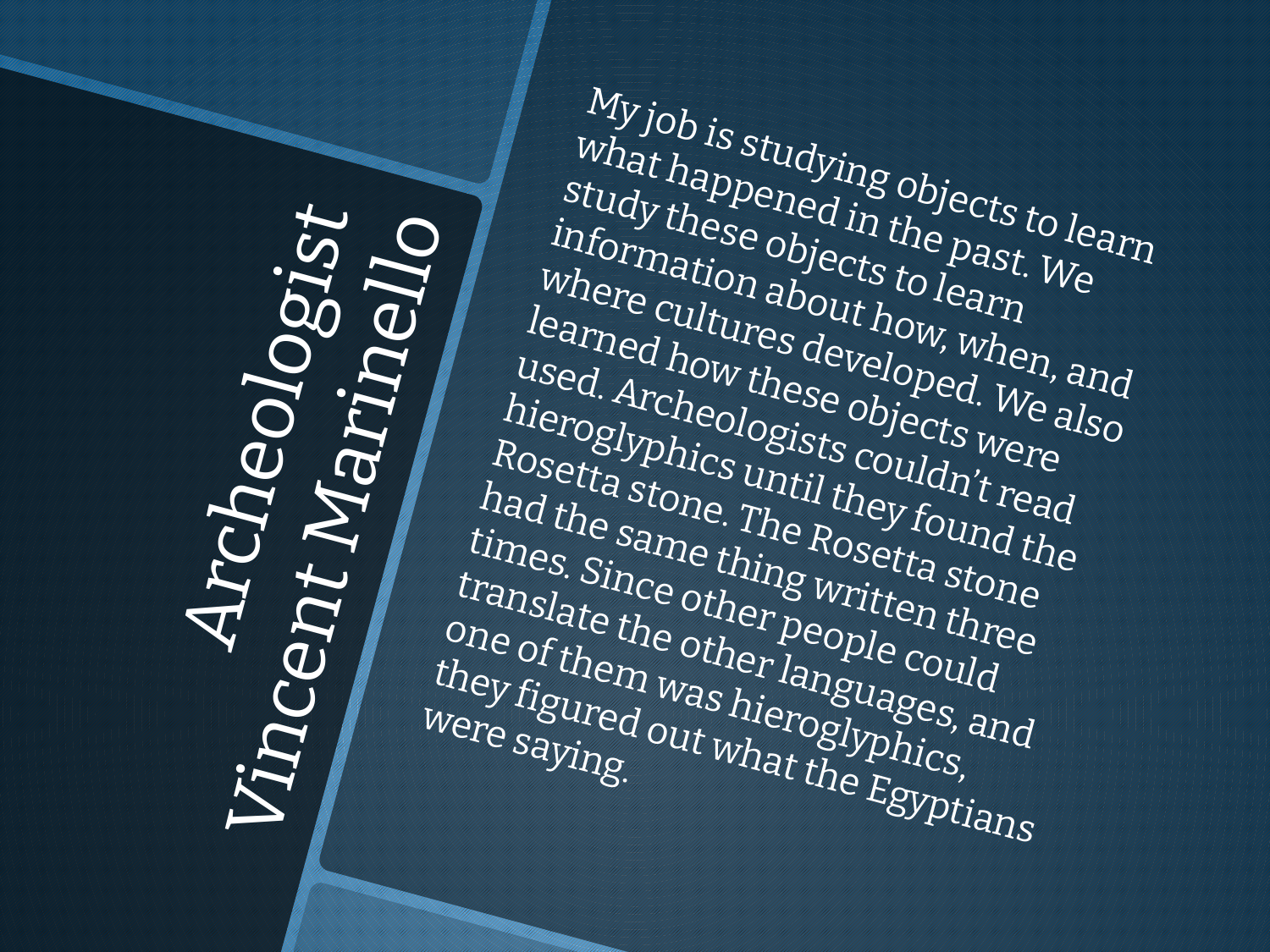

My job is studying objects to learn what happened in the past. We study these objects to learn information about how, when, and where cultures developed. We also learned how these objects were used. Archeologists couldn’t read hieroglyphics until they found the Rosetta stone. The Rosetta stone had the same thing written three times. Since other people could translate the other languages, and one of them was hieroglyphics, they figured out what the Egyptians were saying.
# Archeologist Vincent Marinello